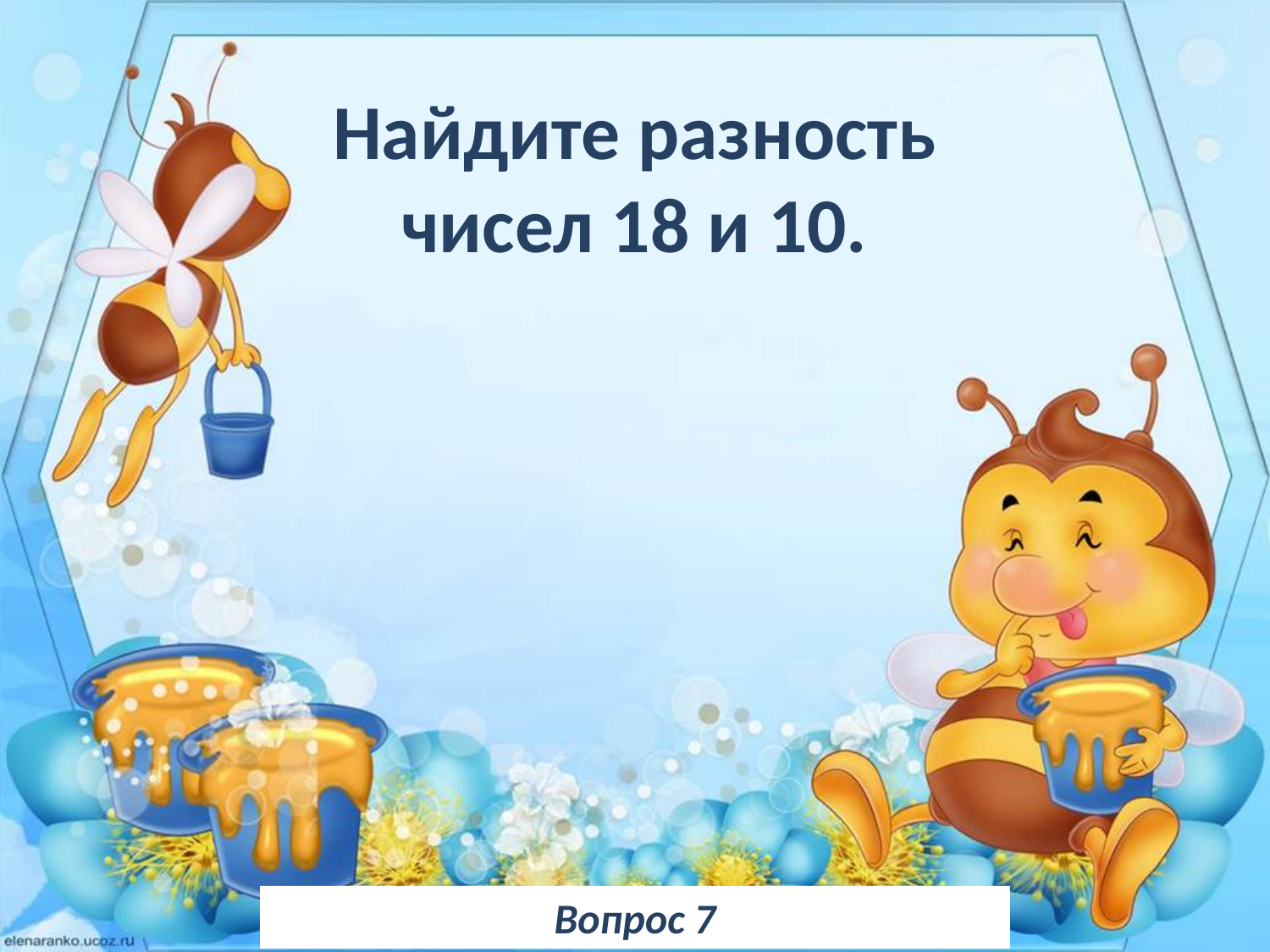

Найдите разность чисел 18 и 10.
Вопрос 7